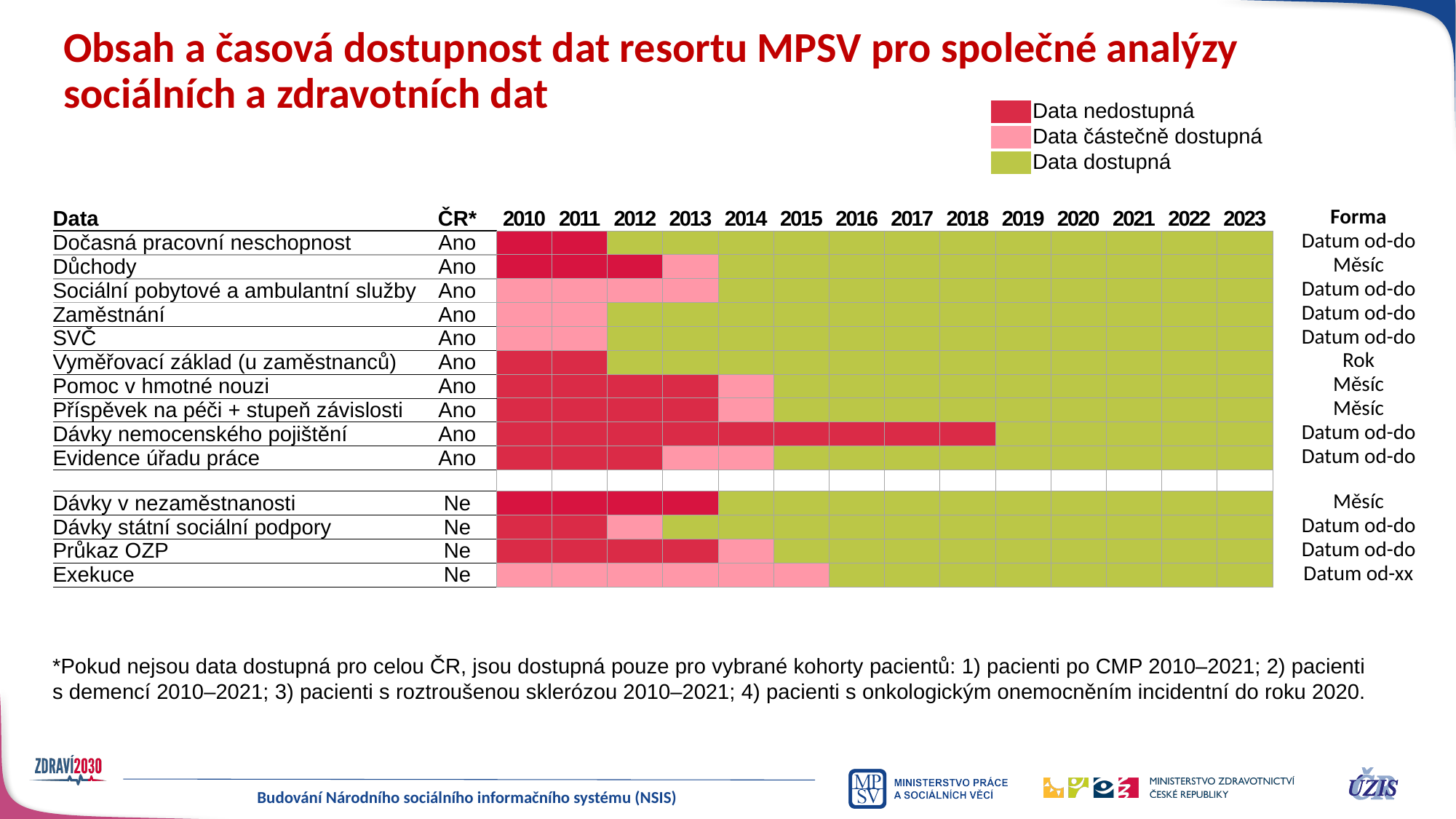

# Obsah a časová dostupnost dat resortu MPSV pro společné analýzy sociálních a zdravotních dat
|  | Data nedostupná |
| --- | --- |
|  | Data částečně dostupná |
|  | Data dostupná |
| Data | ČR\* | 2010 | 2011 | 2012 | 2013 | 2014 | 2015 | 2016 | 2017 | 2018 | 2019 | 2020 | 2021 | 2022 | 2023 |  | Forma |
| --- | --- | --- | --- | --- | --- | --- | --- | --- | --- | --- | --- | --- | --- | --- | --- | --- | --- |
| Dočasná pracovní neschopnost | Ano |  |  |  |  |  |  |  |  |  |  |  |  |  |  |  | Datum od-do |
| Důchody | Ano |  |  |  |  |  |  |  |  |  |  |  |  |  |  |  | Měsíc |
| Sociální pobytové a ambulantní služby | Ano |  |  |  |  |  |  |  |  |  |  |  |  |  |  |  | Datum od-do |
| Zaměstnání | Ano |  |  |  |  |  |  |  |  |  |  |  |  |  |  |  | Datum od-do |
| SVČ | Ano |  |  |  |  |  |  |  |  |  |  |  |  |  |  |  | Datum od-do |
| Vyměřovací základ (u zaměstnanců) | Ano |  |  |  |  |  |  |  |  |  |  |  |  |  |  |  | Rok |
| Pomoc v hmotné nouzi | Ano |  |  |  |  |  |  |  |  |  |  |  |  |  |  |  | Měsíc |
| Příspěvek na péči + stupeň závislosti | Ano |  |  |  |  |  |  |  |  |  |  |  |  |  |  |  | Měsíc |
| Dávky nemocenského pojištění | Ano |  |  |  |  |  |  |  |  |  |  |  |  |  |  |  | Datum od-do |
| Evidence úřadu práce | Ano |  |  |  |  |  |  |  |  |  |  |  |  |  |  |  | Datum od-do |
|  |  |  |  |  |  |  |  |  |  |  |  |  |  |  |  |  |  |
| Dávky v nezaměstnanosti | Ne |  |  |  |  |  |  |  |  |  |  |  |  |  |  |  | Měsíc |
| Dávky státní sociální podpory | Ne |  |  |  |  |  |  |  |  |  |  |  |  |  |  |  | Datum od-do |
| Průkaz OZP | Ne |  |  |  |  |  |  |  |  |  |  |  |  |  |  |  | Datum od-do |
| Exekuce | Ne |  |  |  |  |  |  |  |  |  |  |  |  |  |  |  | Datum od-xx |
*Pokud nejsou data dostupná pro celou ČR, jsou dostupná pouze pro vybrané kohorty pacientů: 1) pacienti po CMP 2010–2021; 2) pacienti s demencí 2010–2021; 3) pacienti s roztroušenou sklerózou 2010–2021; 4) pacienti s onkologickým onemocněním incidentní do roku 2020.